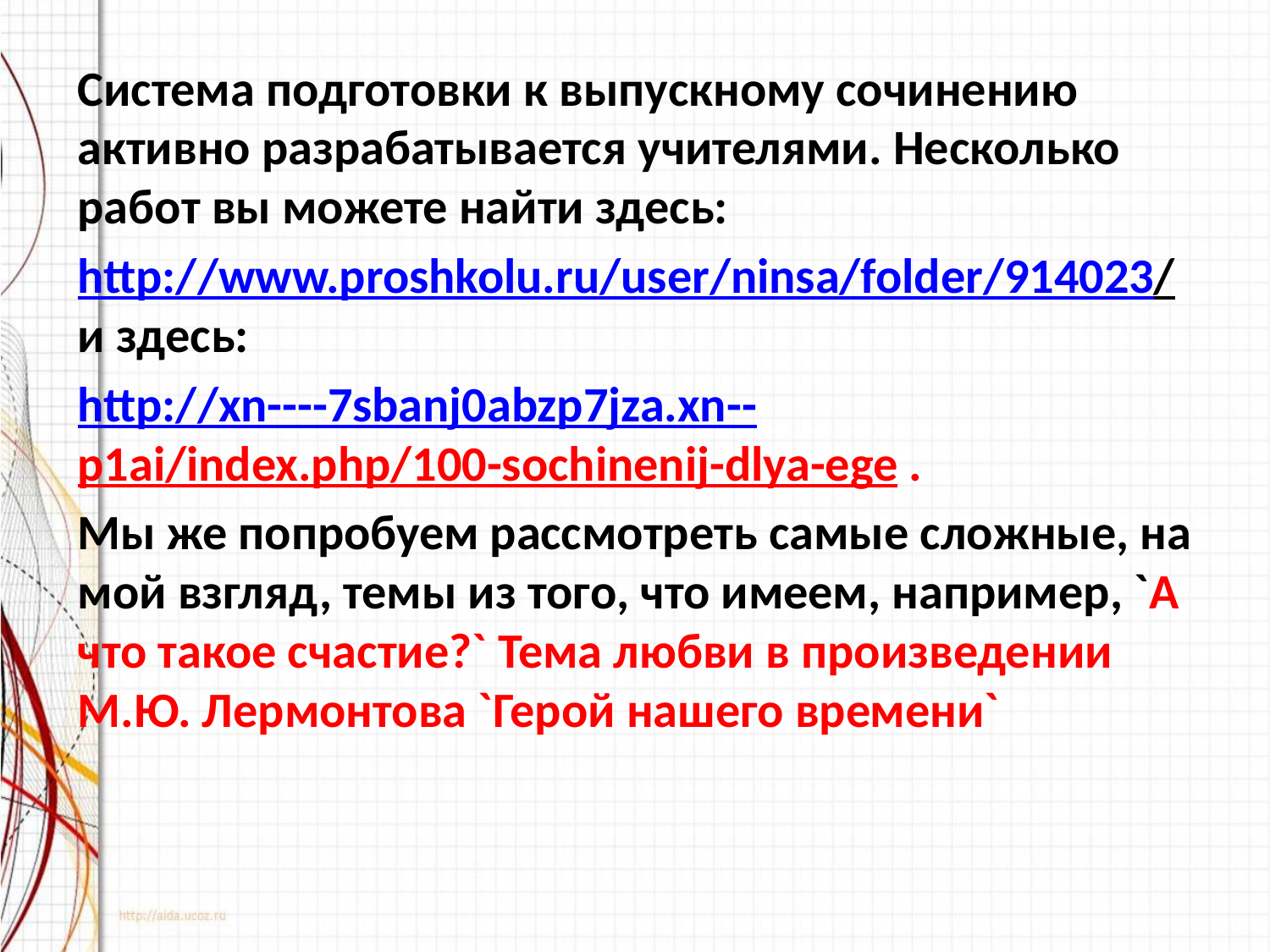

Система подготовки к выпускному сочинению активно разрабатывается учителями. Несколько работ вы можете найти здесь:
http://www.proshkolu.ru/user/ninsa/folder/914023/  и здесь:
http://xn----7sbanj0abzp7jza.xn--p1ai/index.php/100-sochinenij-dlya-ege .
Мы же попробуем рассмотреть самые сложные, на мой взгляд, темы из того, что имеем, например, `А что такое счастие?` Тема любви в произведении М.Ю. Лермонтова `Герой нашего времени`